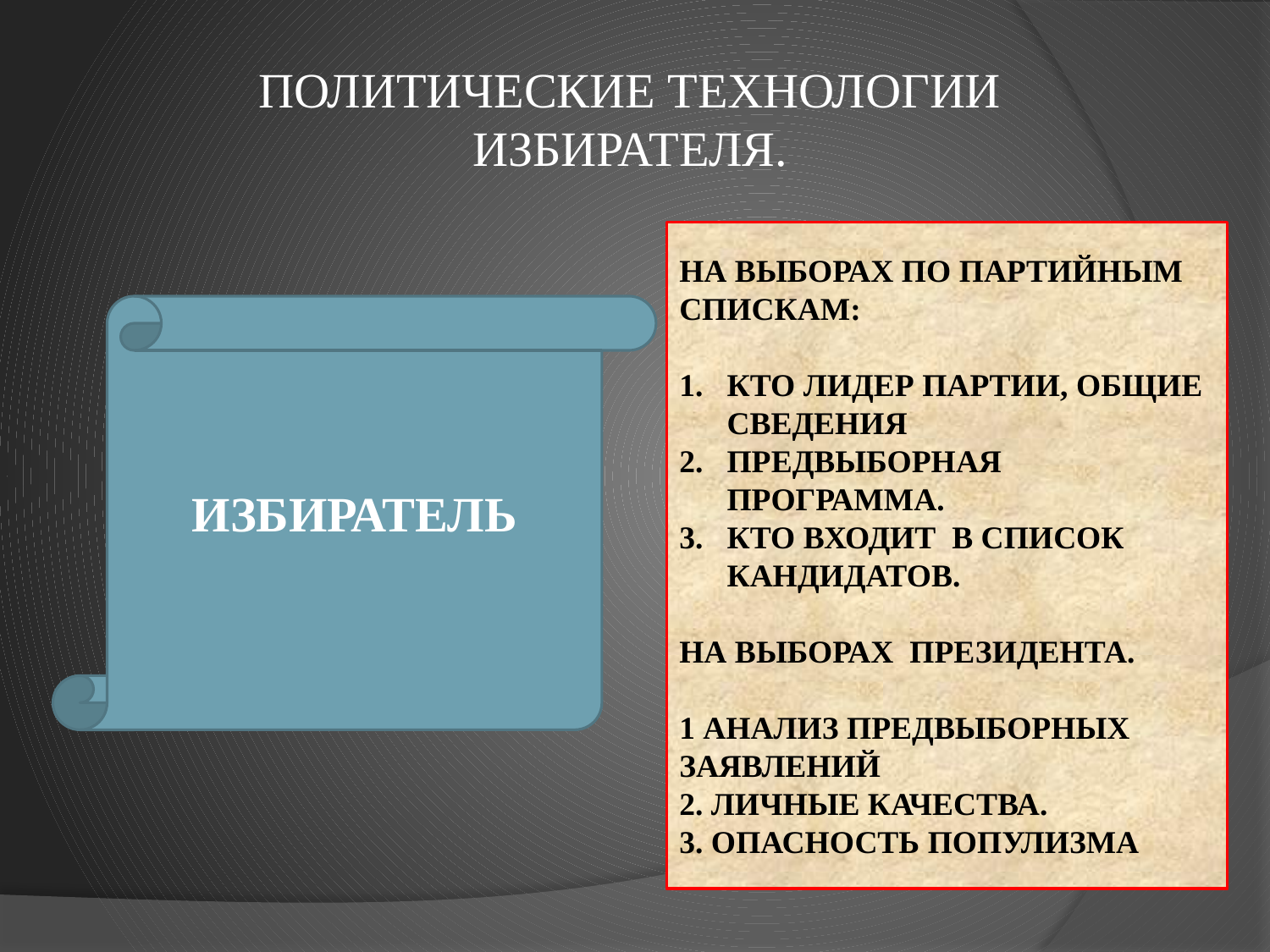

# ПОЛИТИЧЕСКИЕ ТЕХНОЛОГИИ ИЗБИРАТЕЛЯ.
НА ВЫБОРАХ ПО ПАРТИЙНЫМ СПИСКАМ:

КТО ЛИДЕР ПАРТИИ, ОБЩИЕ СВЕДЕНИЯ
ПРЕДВЫБОРНАЯ ПРОГРАММА.
КТО ВХОДИТ  В СПИСОК КАНДИДАТОВ.

НА ВЫБОРАХ  ПРЕЗИДЕНТА.

1 АНАЛИЗ ПРЕДВЫБОРНЫХ  ЗАЯВЛЕНИЙ
2. ЛИЧНЫЕ КАЧЕСТВА.
3. ОПАСНОСТЬ ПОПУЛИЗМА

ИЗБИРАТЕЛЬ